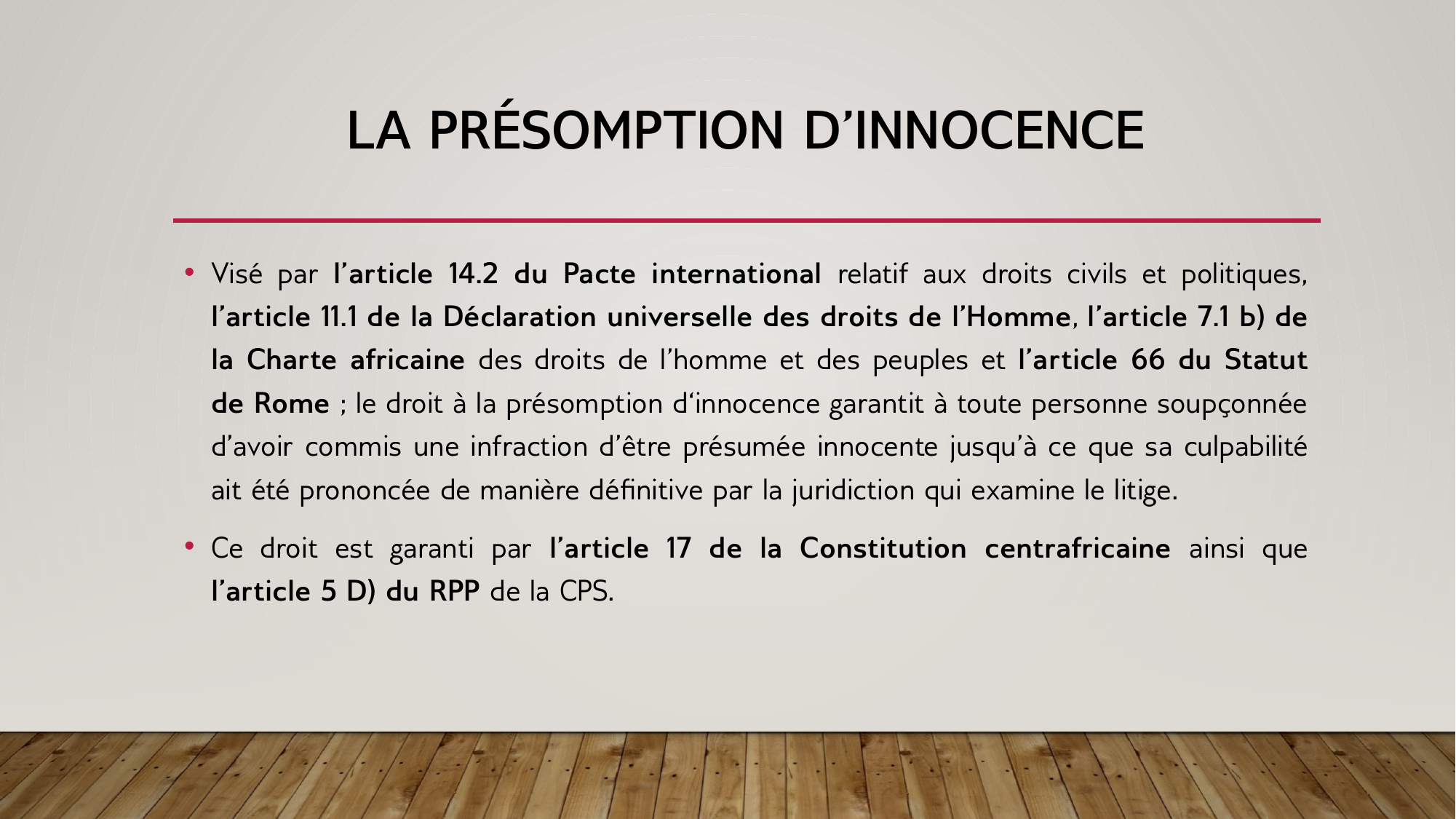

# La présomption d’INNOCENCE
Visé par l’article 14.2 du Pacte international relatif aux droits civils et politiques, l’article 11.1 de la Déclaration universelle des droits de l’Homme, l’article 7.1 b) de la Charte africaine des droits de l’homme et des peuples et l’article 66 du Statut de Rome ; le droit à la présomption d‘innocence garantit à toute personne soupçonnée d’avoir commis une infraction d’être présumée innocente jusqu’à ce que sa culpabilité ait été prononcée de manière définitive par la juridiction qui examine le litige.
Ce droit est garanti par l’article 17 de la Constitution centrafricaine ainsi que l’article 5 D) du RPP de la CPS.